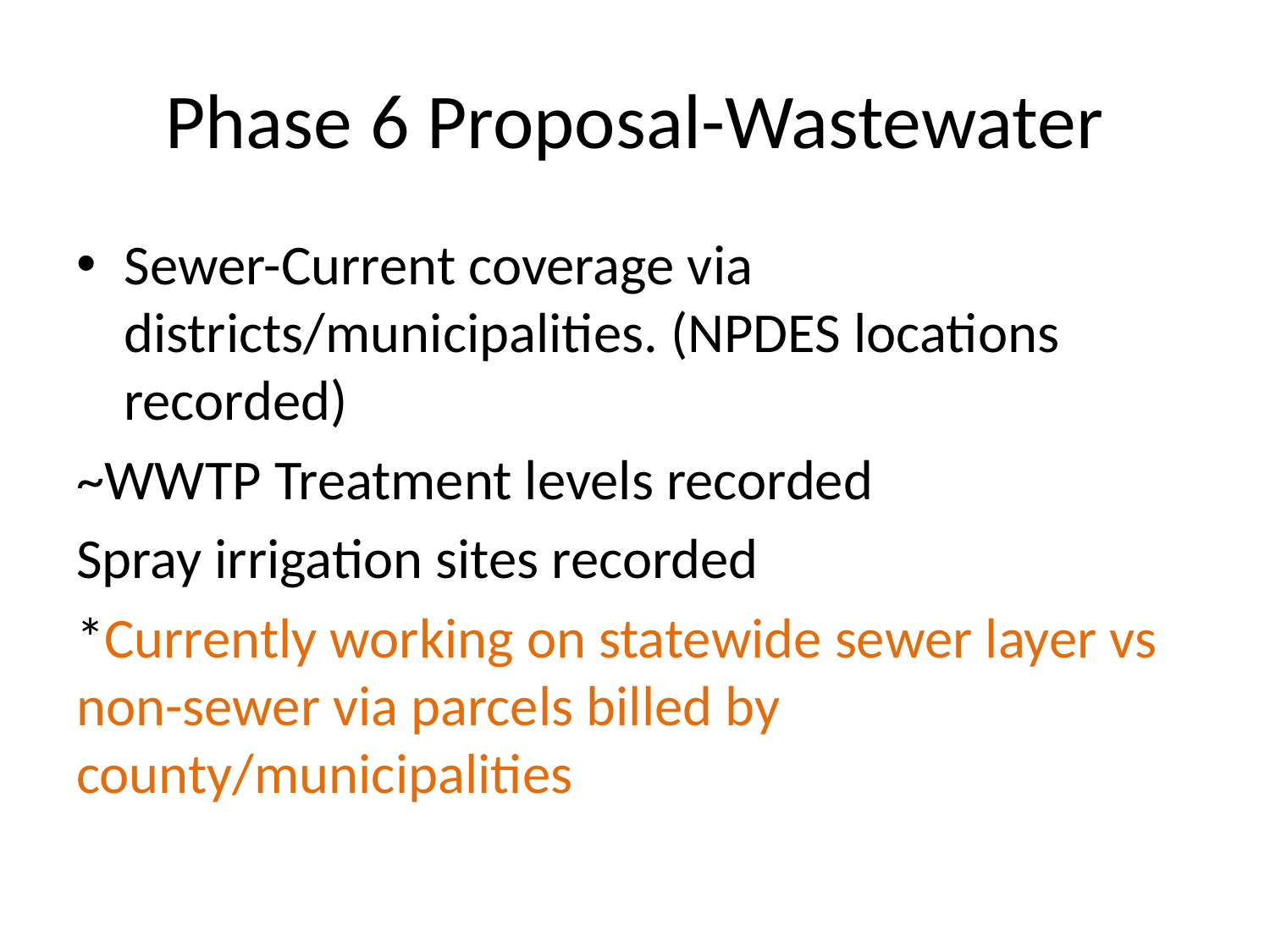

# Phase 6 Proposal-Wastewater
Sewer-Current coverage via districts/municipalities. (NPDES locations recorded)
~WWTP Treatment levels recorded
Spray irrigation sites recorded
*Currently working on statewide sewer layer vs non-sewer via parcels billed by county/municipalities